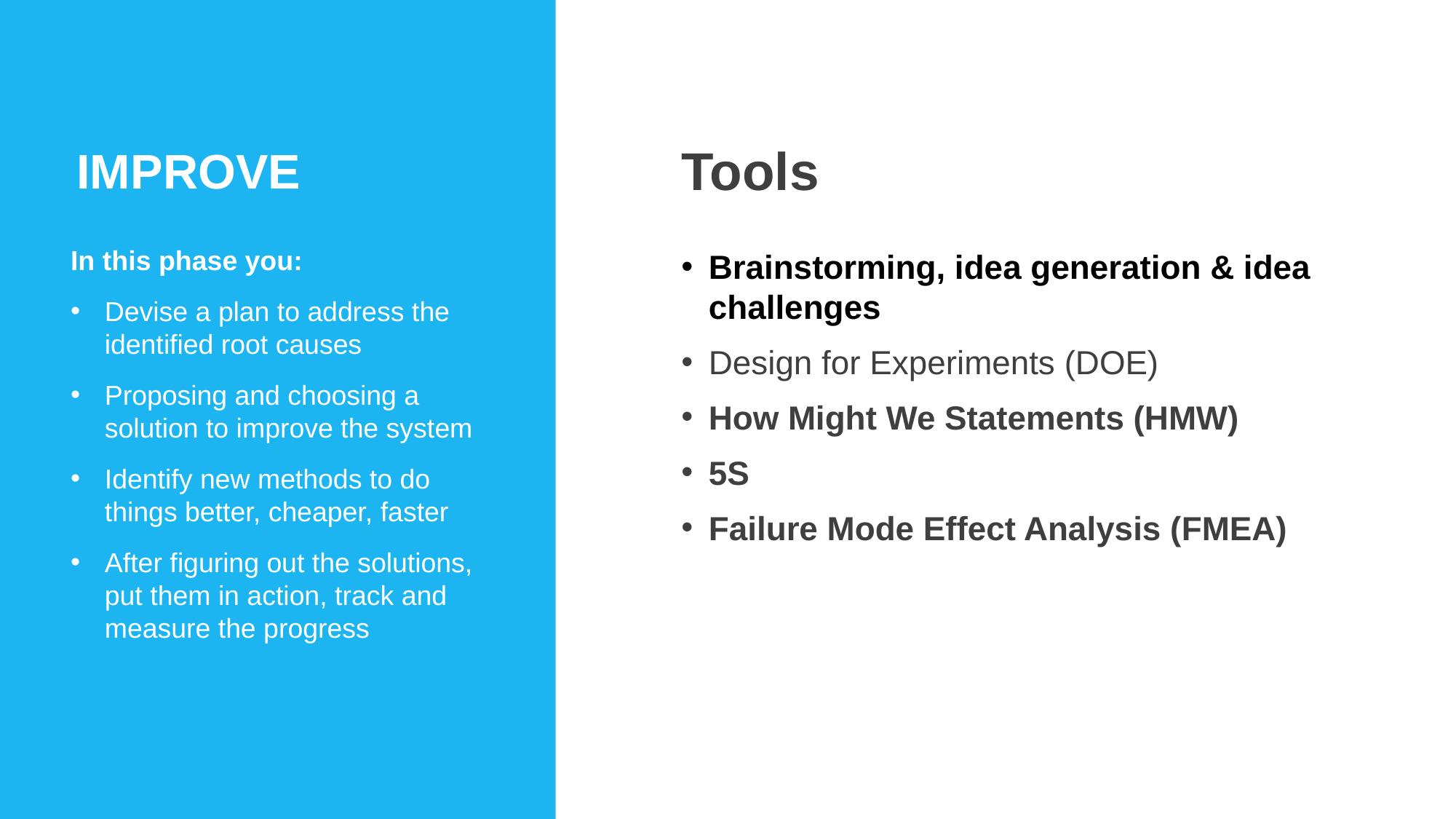

IMPROVE
Tools
In this phase you:
Devise a plan to address the identified root causes
Proposing and choosing a solution to improve the system
Identify new methods to do things better, cheaper, faster
After figuring out the solutions, put them in action, track and measure the progress
Brainstorming, idea generation & idea challenges
Design for Experiments (DOE)
How Might We Statements (HMW)
5S
Failure Mode Effect Analysis (FMEA)